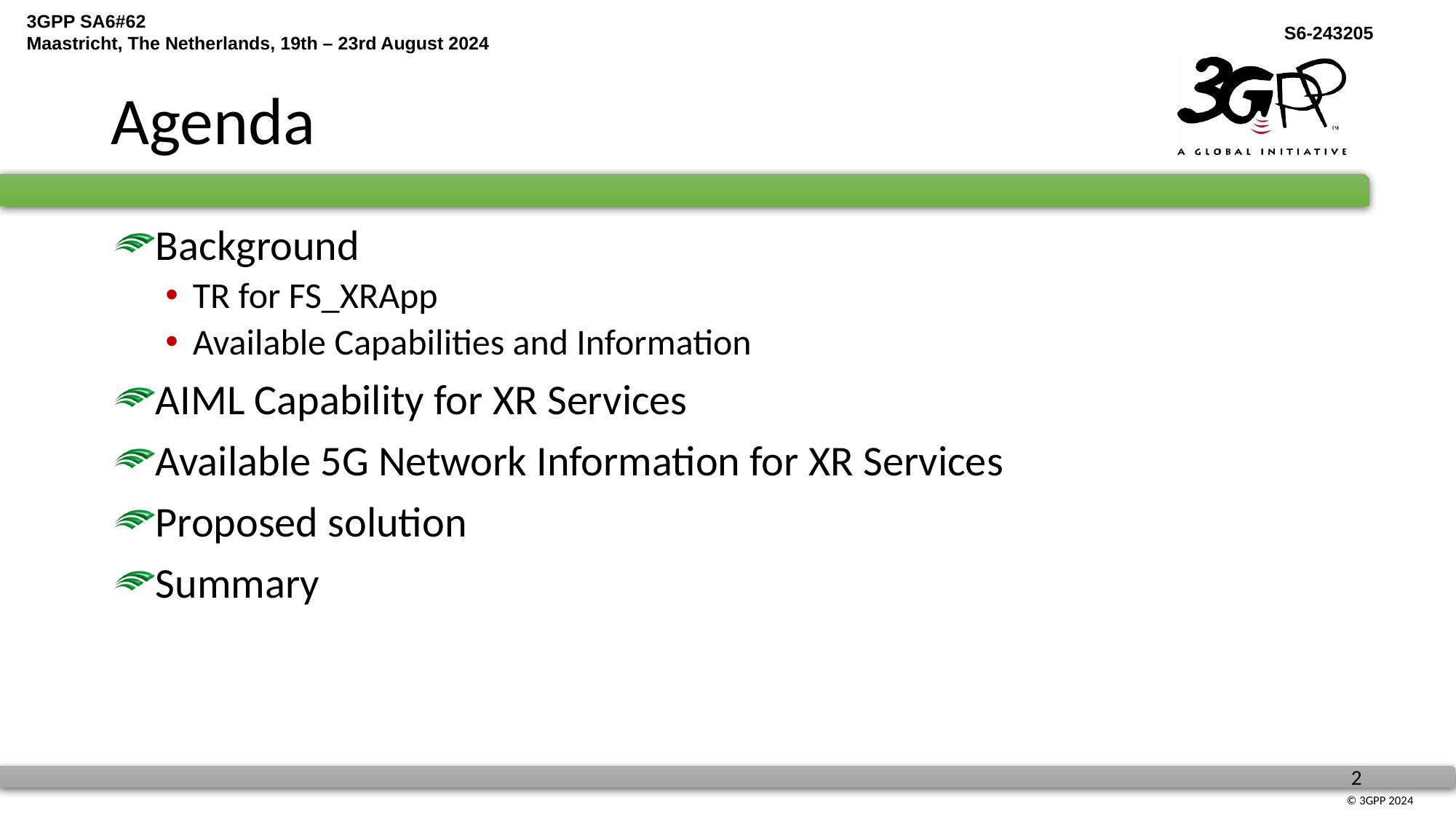

# Agenda
Background
TR for FS_XRApp
Available Capabilities and Information
AIML Capability for XR Services
Available 5G Network Information for XR Services
Proposed solution
Summary